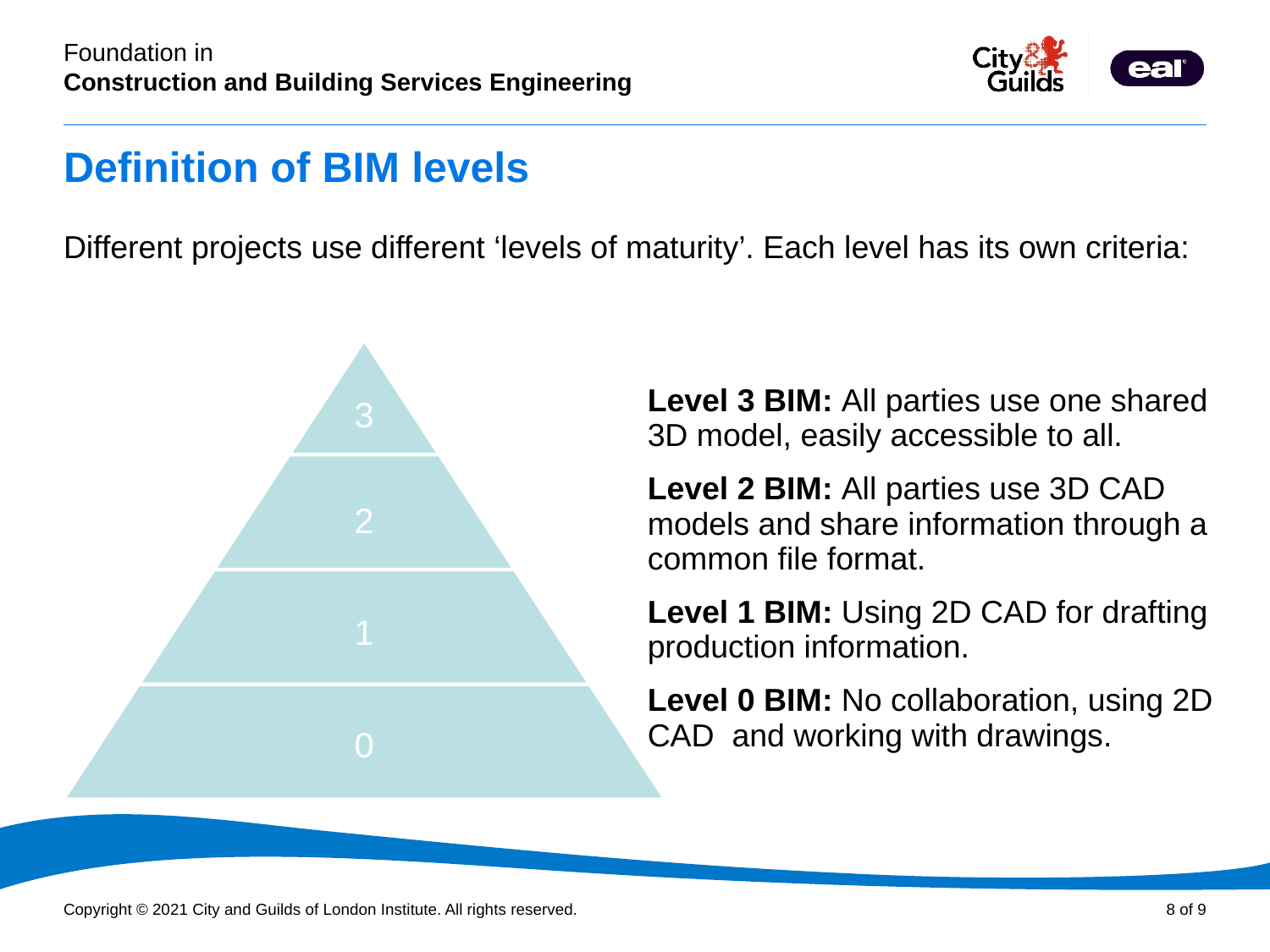

# Definition of BIM levels
Different projects use different ‘levels of maturity’. Each level has its own criteria:

3
2
1
0
Level 3 BIM: All parties use one shared 3D model, easily accessible to all.
Level 2 BIM: All parties use 3D CAD models and share information through a common file format.
Level 1 BIM: Using 2D CAD for drafting production information.
Level 0 BIM: No collaboration, using 2D CAD  and working with drawings.